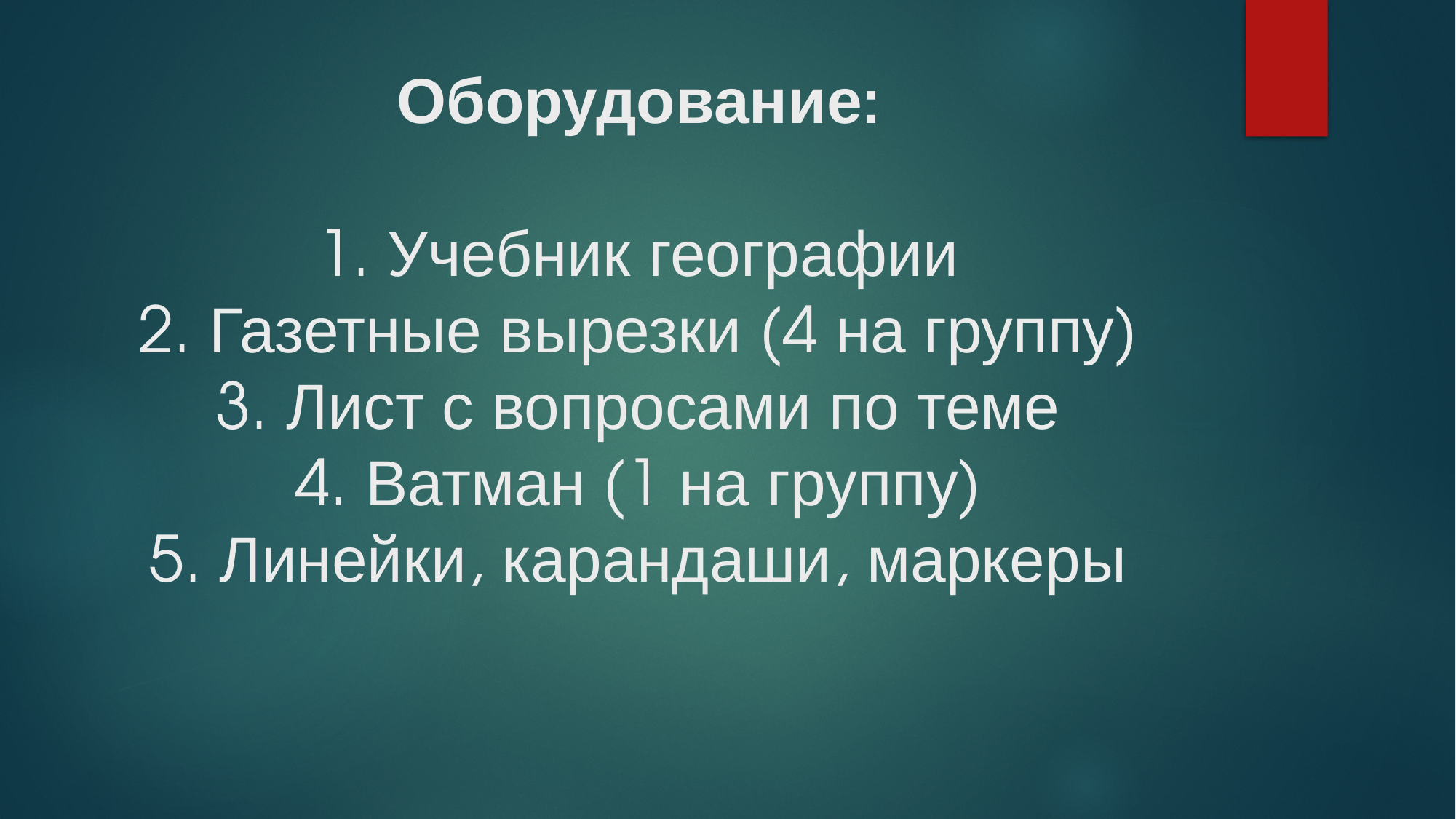

# Оборудование: 1. Учебник географии 2. Газетные вырезки (4 на группу) 3. Лист с вопросами по теме 4. Ватман (1 на группу) 5. Линейки, карандаши, маркеры